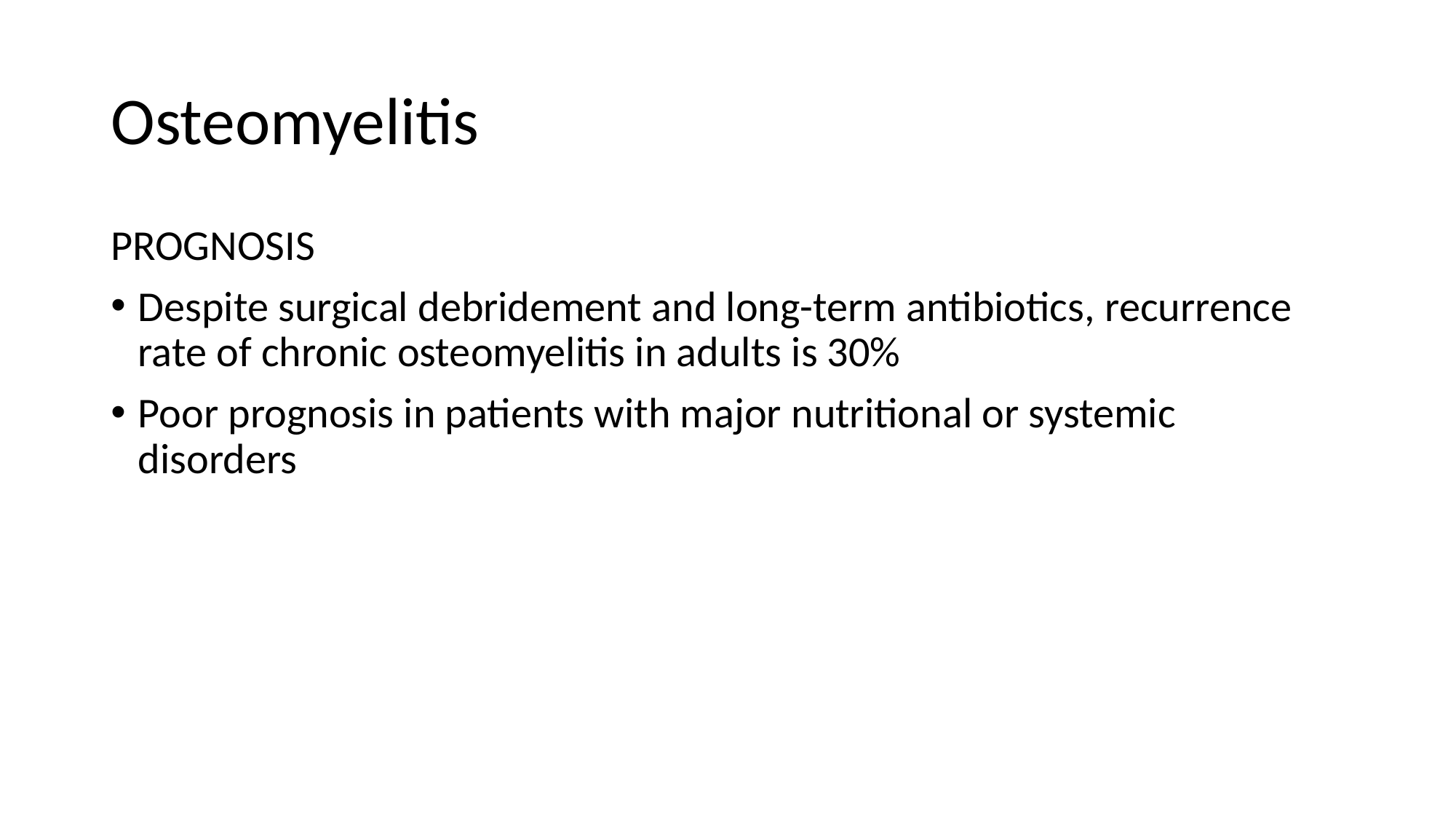

# Osteomyelitis
PROGNOSIS
Despite surgical debridement and long-term antibiotics, recurrence rate of chronic osteomyelitis in adults is 30%
Poor prognosis in patients with major nutritional or systemic disorders